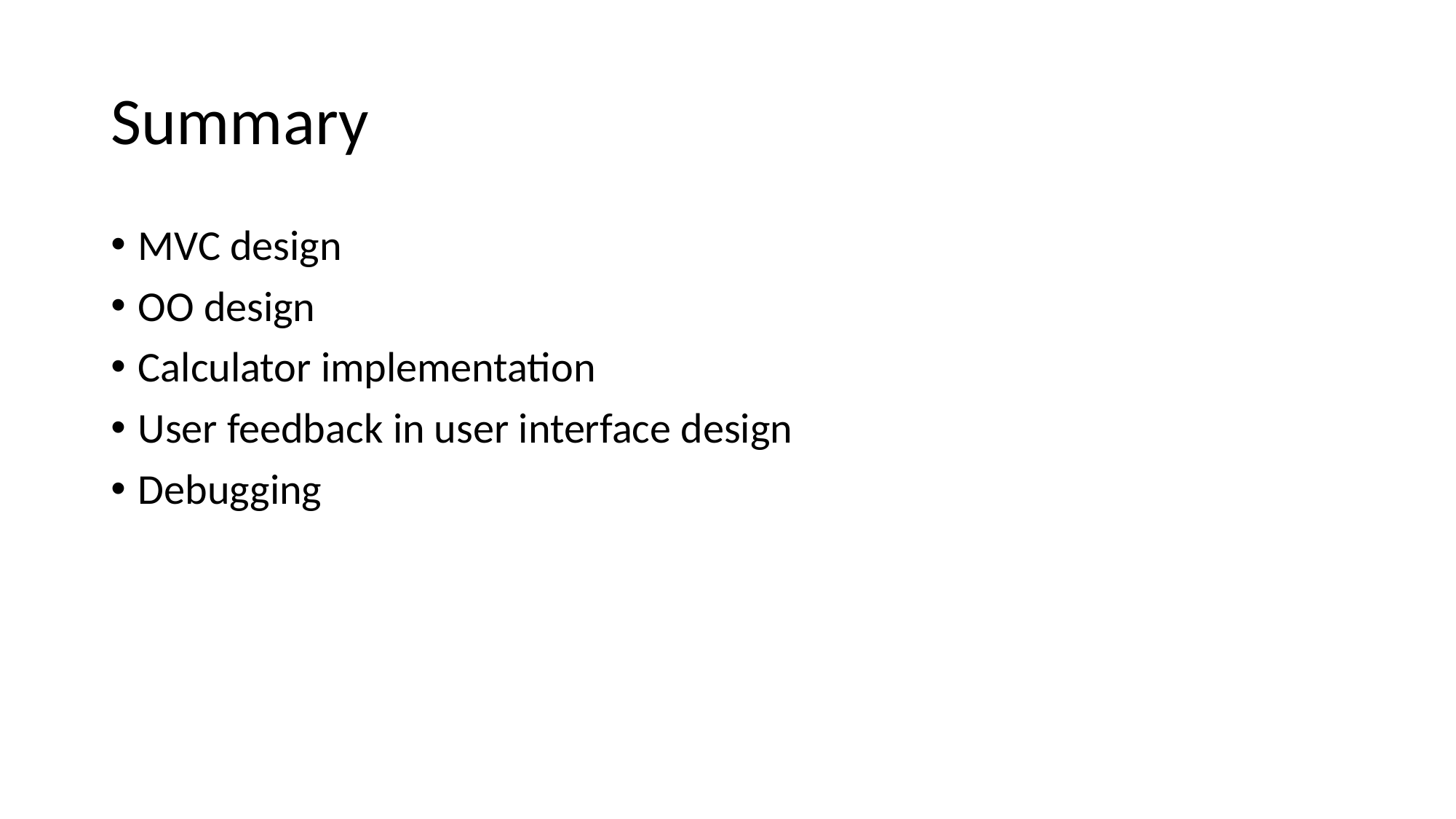

# Summary
MVC design
OO design
Calculator implementation
User feedback in user interface design
Debugging